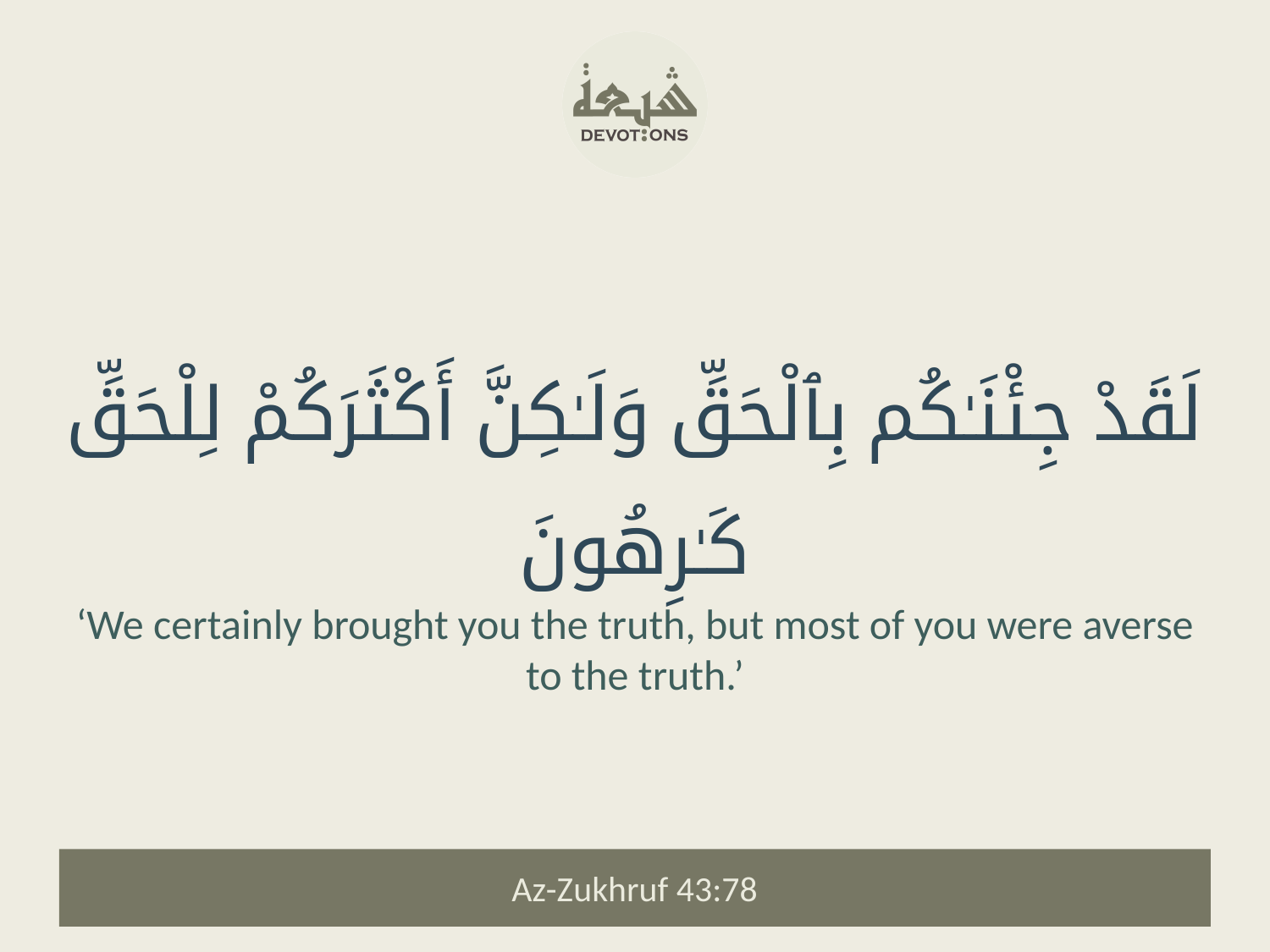

لَقَدْ جِئْنَـٰكُم بِٱلْحَقِّ وَلَـٰكِنَّ أَكْثَرَكُمْ لِلْحَقِّ كَـٰرِهُونَ
‘We certainly brought you the truth, but most of you were averse to the truth.’
Az-Zukhruf 43:78